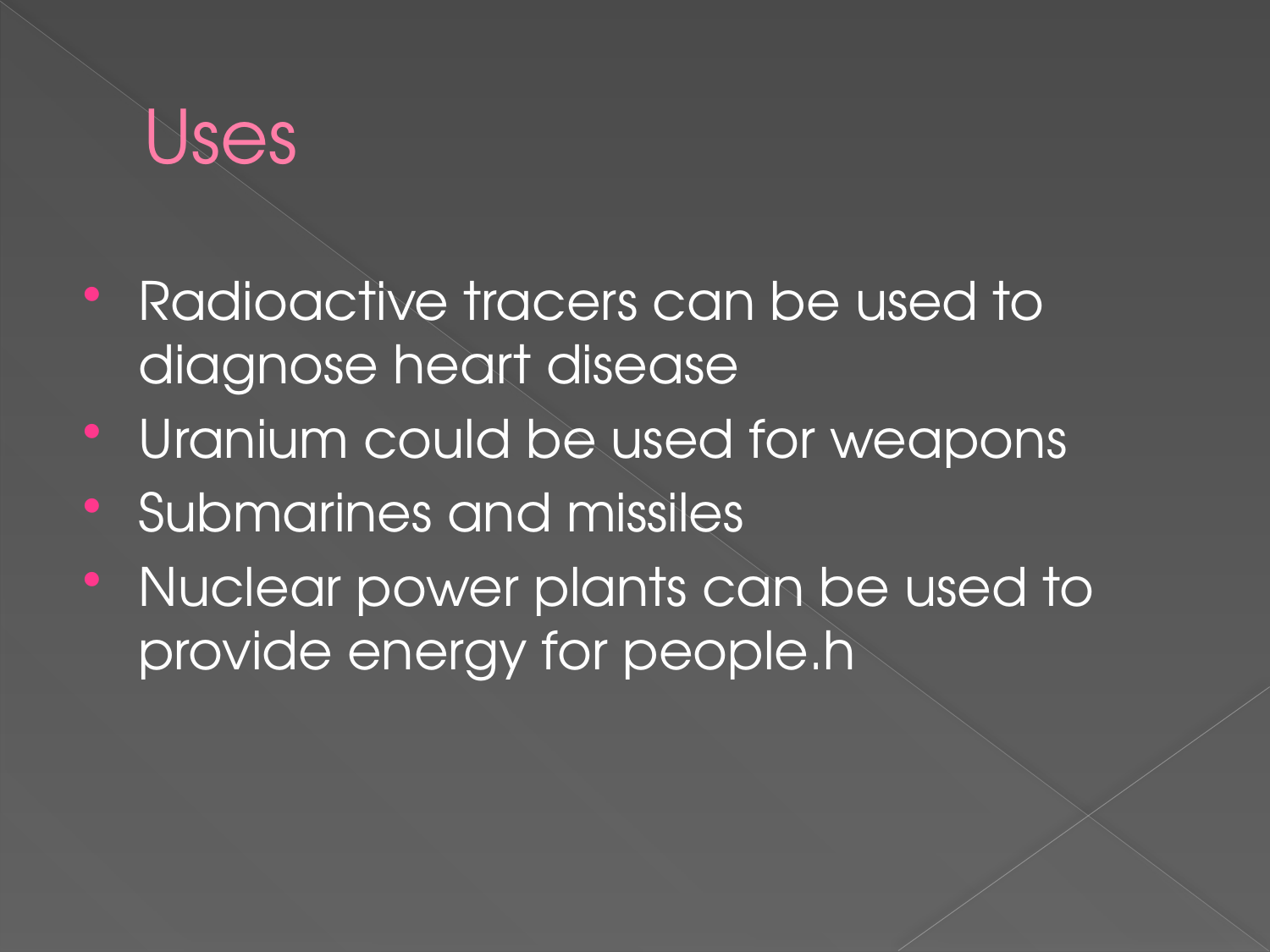

# Uses
Radioactive tracers can be used to diagnose heart disease
Uranium could be used for weapons
Submarines and missiles
Nuclear power plants can be used to provide energy for people.h